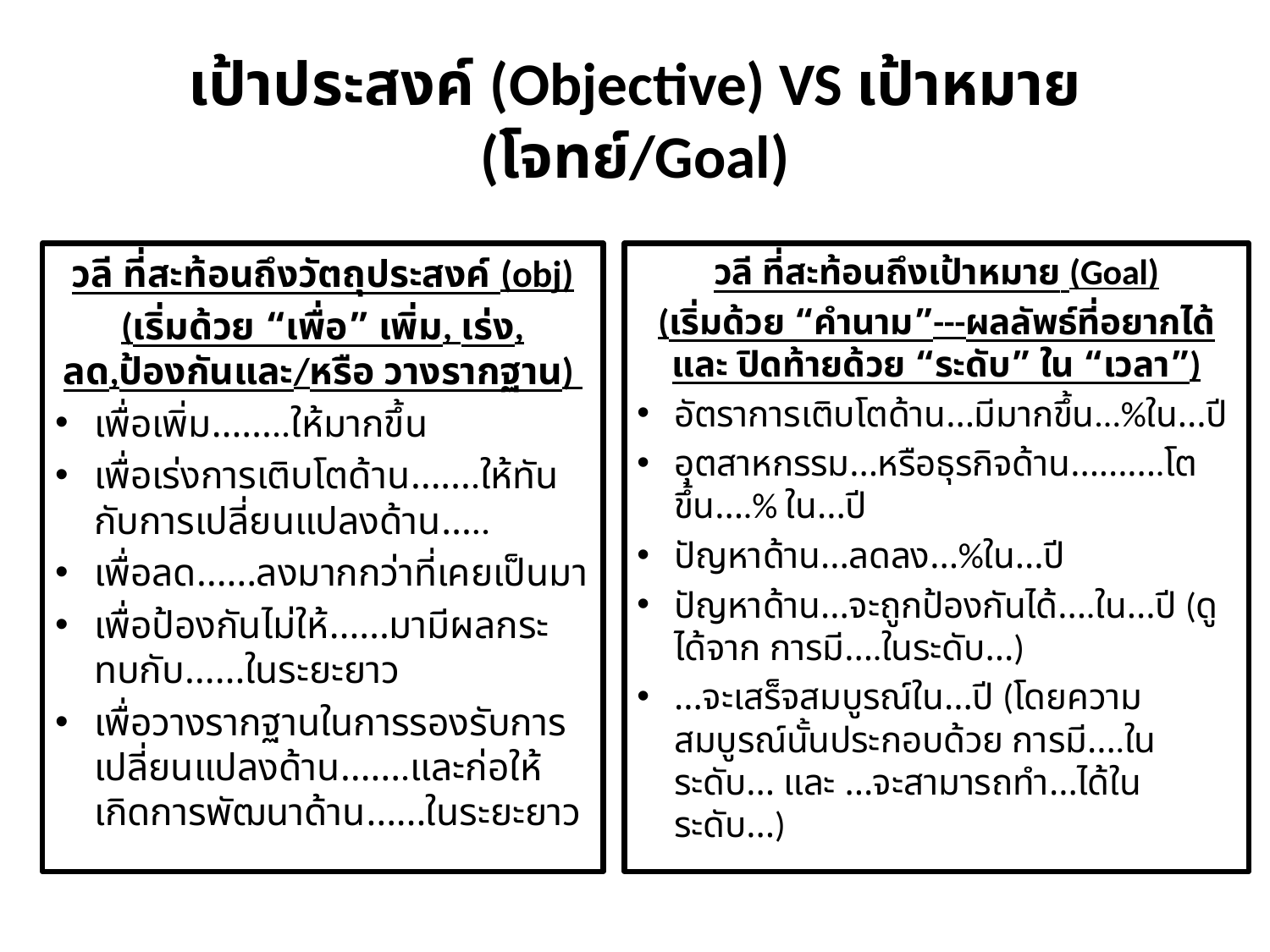

# เป้าประสงค์ (Objective) VS เป้าหมาย (โจทย์/Goal)
วลี ที่สะท้อนถึงวัตถุประสงค์ (obj)
(เริ่มด้วย “เพื่อ” เพิ่ม, เร่ง, ลด,ป้องกันและ/หรือ วางรากฐาน)
เพื่อเพิ่ม……..ให้มากขึ้น
เพื่อเร่งการเติบโตด้าน…….ให้ทันกับการเปลี่ยนแปลงด้าน…..
เพื่อลด……ลงมากกว่าที่เคยเป็นมา
เพื่อป้องกันไม่ให้……มามีผลกระทบกับ……ในระยะยาว
เพื่อวางรากฐานในการรองรับการเปลี่ยนแปลงด้าน…….และก่อให้เกิดการพัฒนาด้าน……ในระยะยาว
วลี ที่สะท้อนถึงเป้าหมาย (Goal)
(เริ่มด้วย “คำนาม”---ผลลัพธ์ที่อยากได้ และ ปิดท้ายด้วย “ระดับ” ใน “เวลา”)
อัตราการเติบโตด้าน…มีมากขึ้น...%ใน…ปี
อุตสาหกรรม…หรือธุรกิจด้าน……….โตขึ้น….% ใน…ปี
ปัญหาด้าน…ลดลง…%ใน…ปี
ปัญหาด้าน…จะถูกป้องกันได้….ใน…ปี (ดูได้จาก การมี….ในระดับ…)
…จะเสร็จสมบูรณ์ใน…ปี (โดยความสมบูรณ์นั้นประกอบด้วย การมี….ในระดับ… และ …จะสามารถทำ…ได้ในระดับ…)